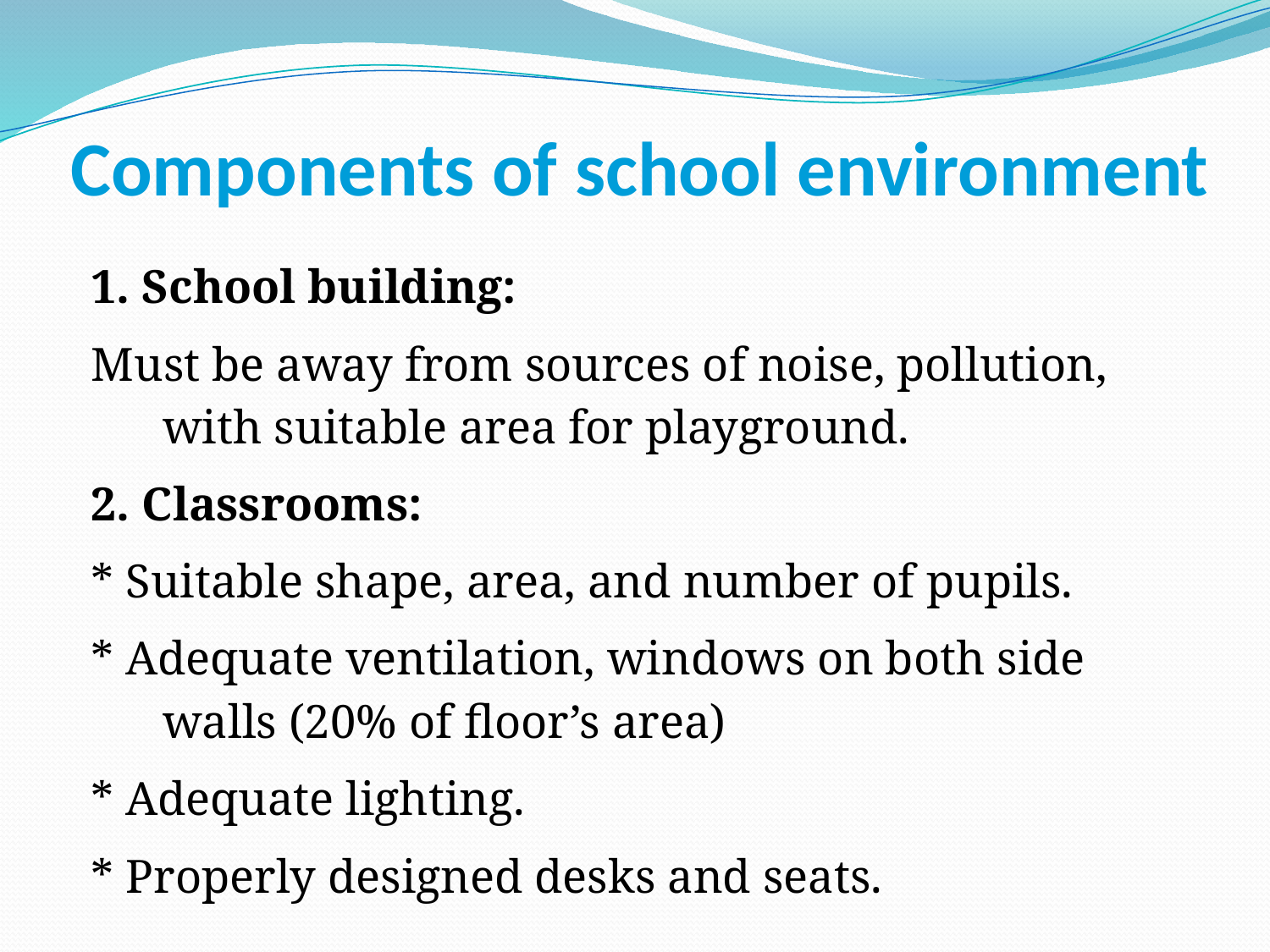

# Components of school environment
1. School building:
Must be away from sources of noise, pollution, with suitable area for playground.
2. Classrooms:
* Suitable shape, area, and number of pupils.
* Adequate ventilation, windows on both side walls (20% of floor’s area)
* Adequate lighting.
* Properly designed desks and seats.